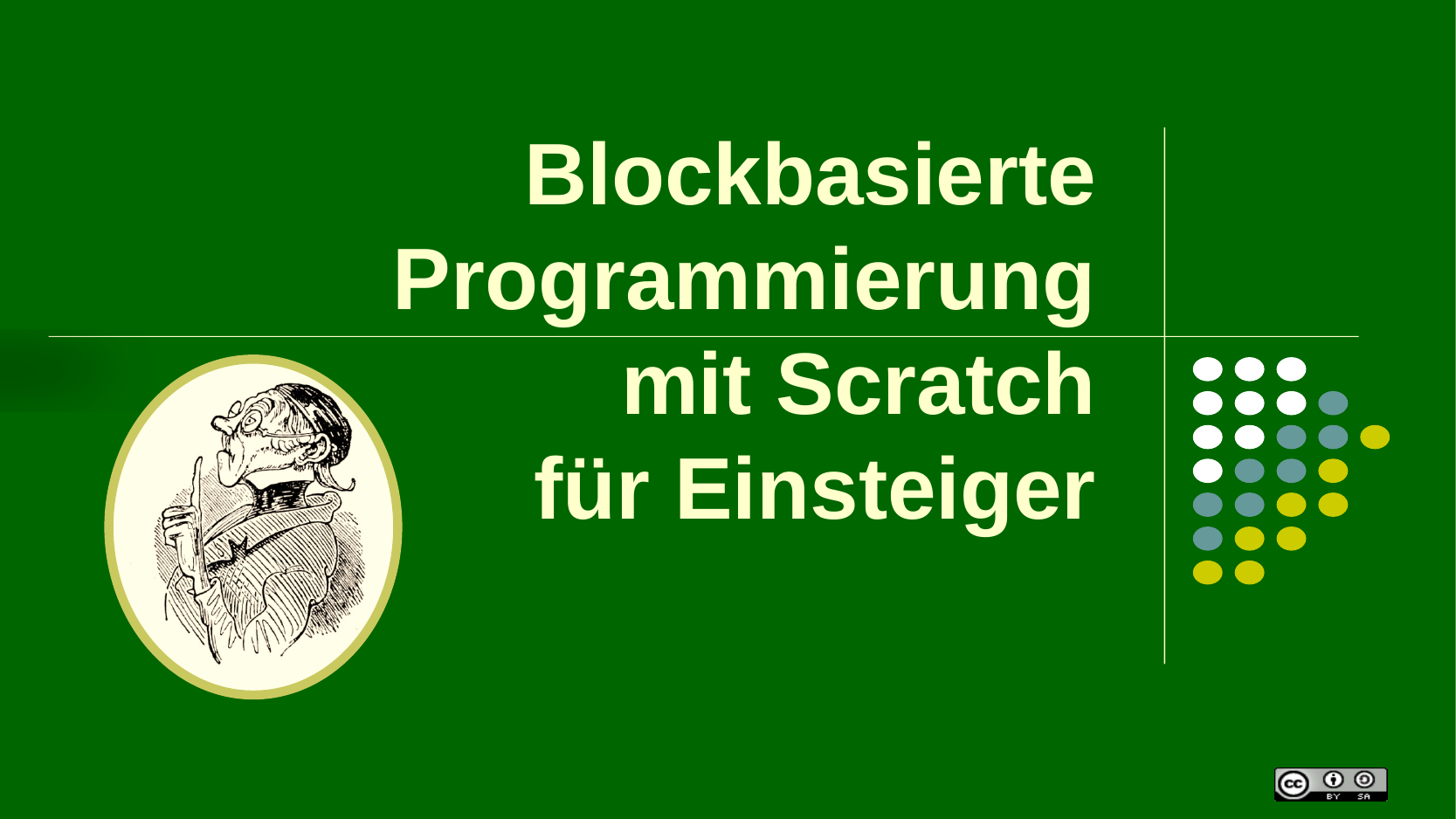

# Blockbasierte Programmierung mit Scratch für Einsteiger